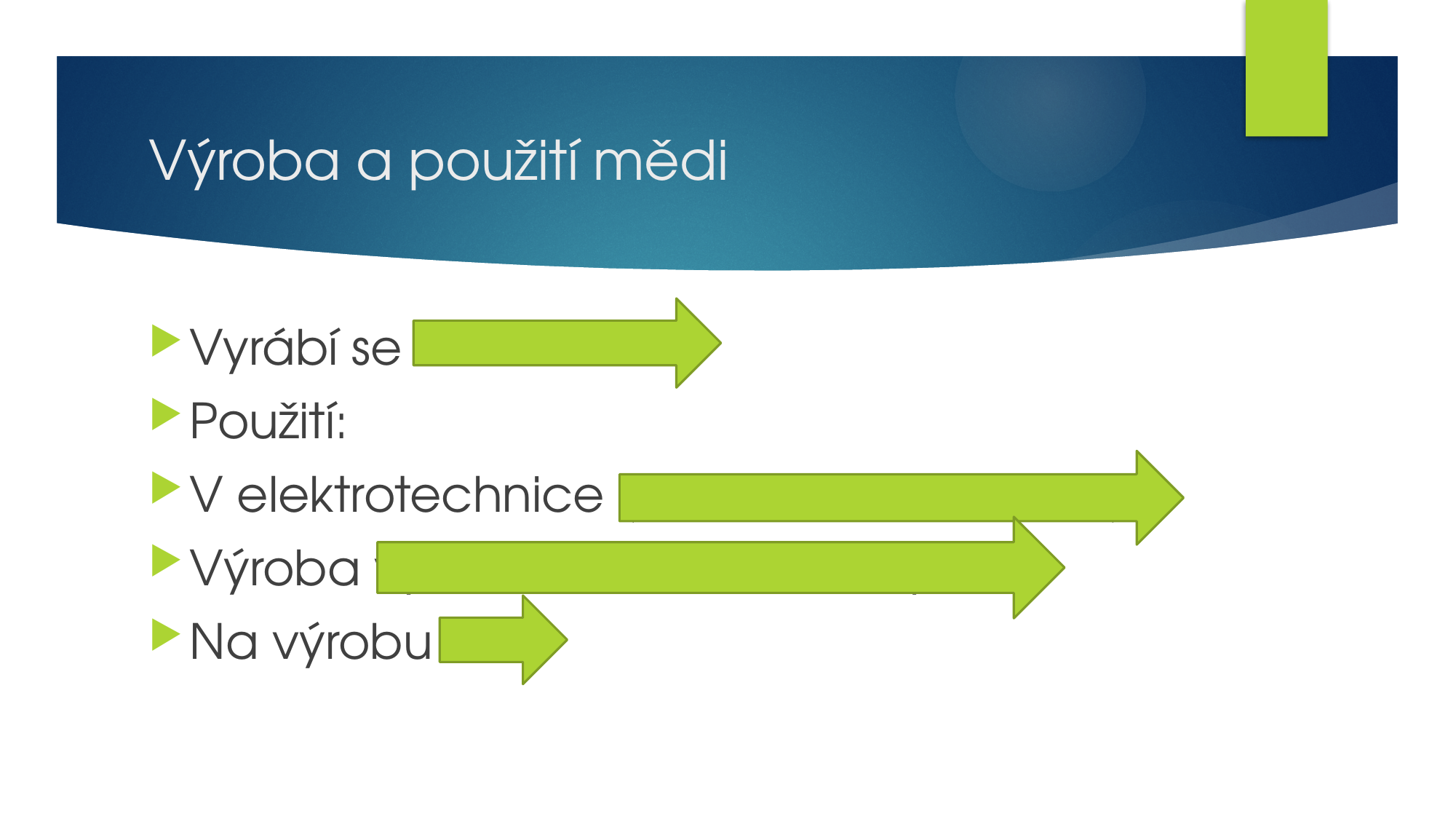

# Výroba a použití mědi

Vyrábí se redukcí rud
Použití:
V elektrotechnice (lana, kabely, vodiče)
Výroba výměníků, trubek na topení
Na výrobu slitin